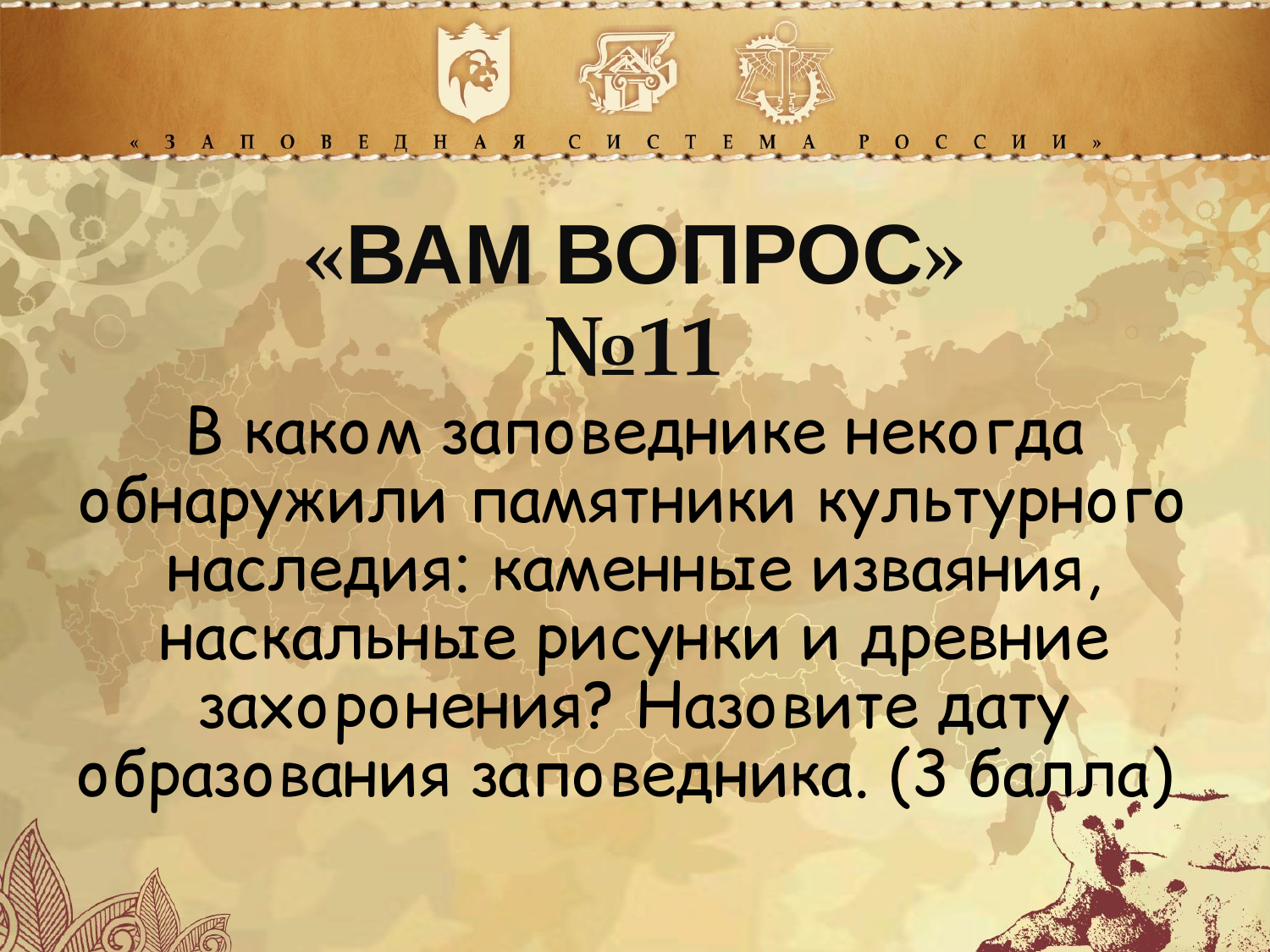

«ВАМ ВОПРОС»
№11
В каком заповеднике некогда обнаружили памятники культурного наследия: каменные изваяния, наскальные рисунки и древние захоронения? Назовите дату образования заповедника. (3 балла)